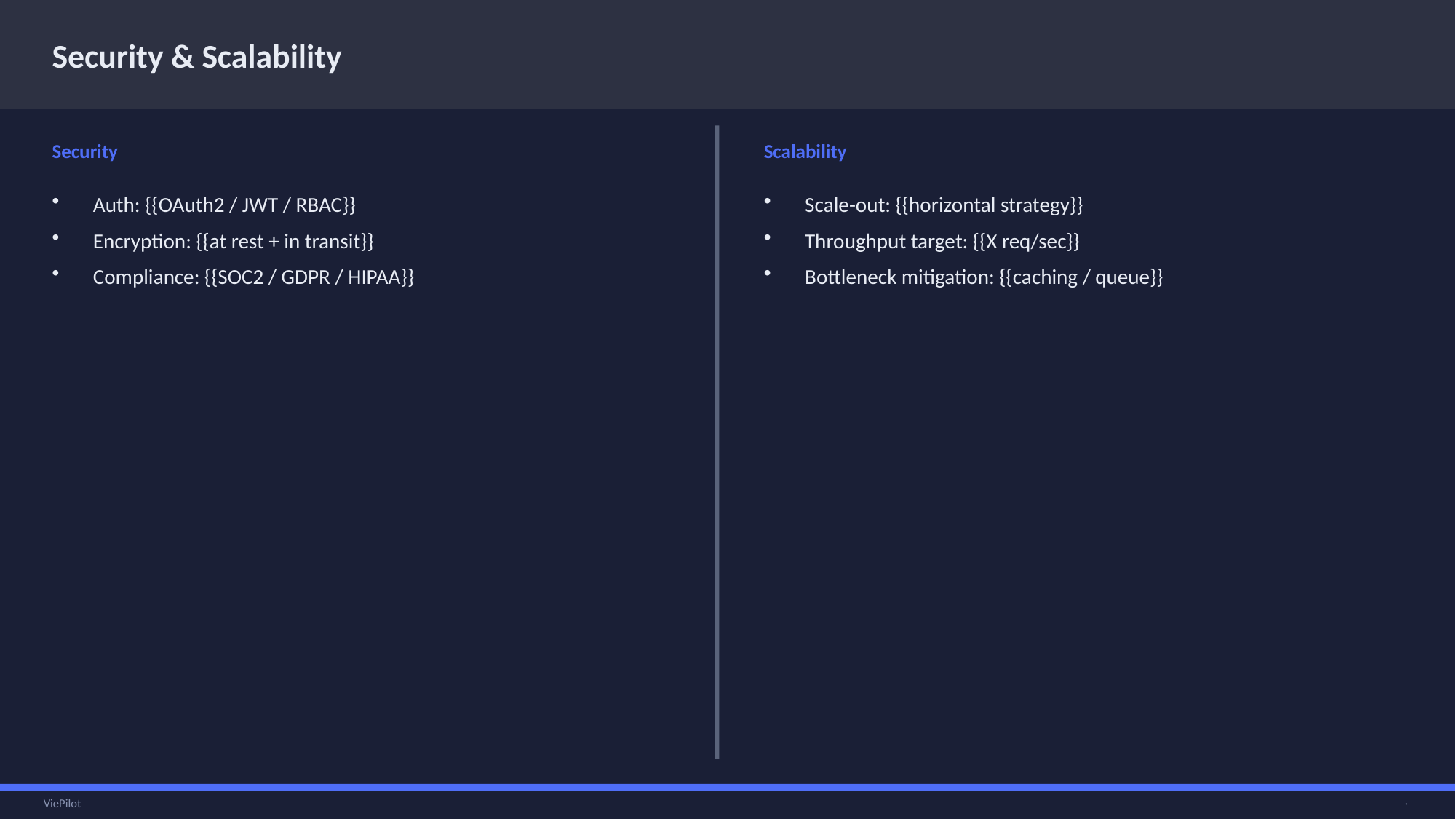

Security & Scalability
Security

Scalability
Auth: {{OAuth2 / JWT / RBAC}}
Encryption: {{at rest + in transit}}
Compliance: {{SOC2 / GDPR / HIPAA}}
Scale-out: {{horizontal strategy}}
Throughput target: {{X req/sec}}
Bottleneck mitigation: {{caching / queue}}